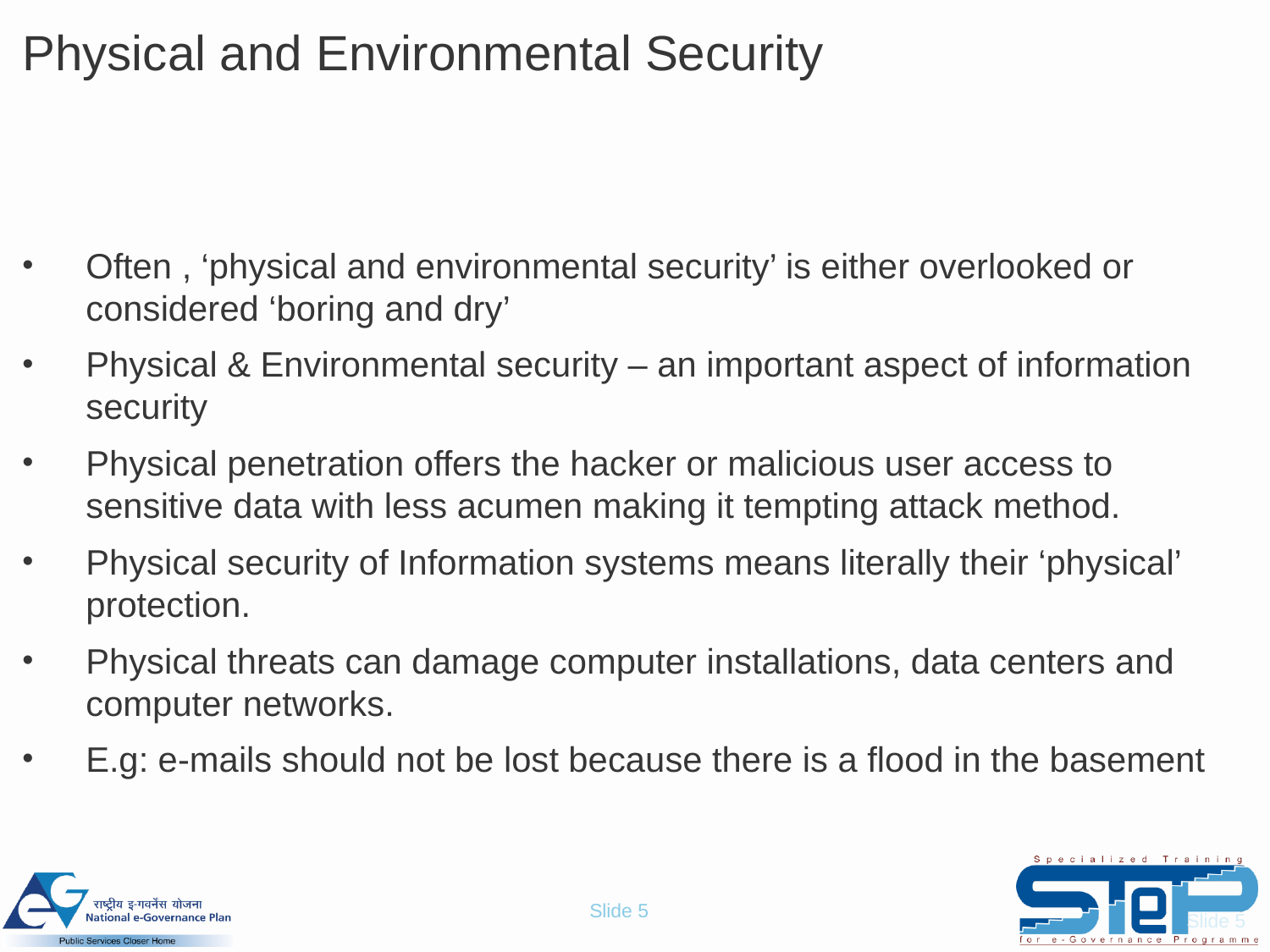

# Physical and Environmental Security
Often , ‘physical and environmental security’ is either overlooked or considered ‘boring and dry’
Physical & Environmental security – an important aspect of information security
Physical penetration offers the hacker or malicious user access to sensitive data with less acumen making it tempting attack method.
Physical security of Information systems means literally their ‘physical’ protection.
Physical threats can damage computer installations, data centers and computer networks.
E.g: e-mails should not be lost because there is a flood in the basement

Slide 5